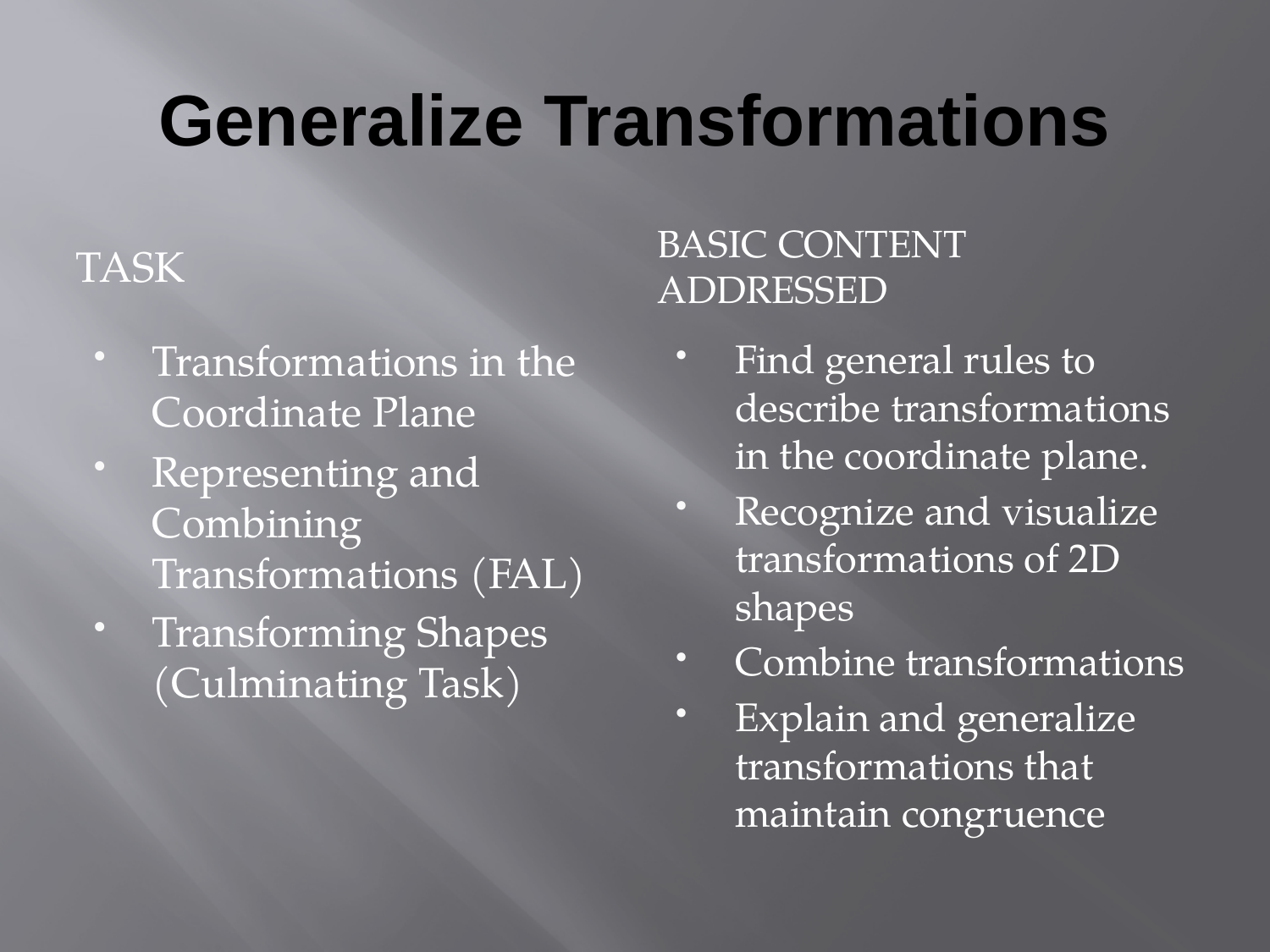

# Generalize Transformations
Task
Basic Content Addressed
Transformations in the Coordinate Plane
Representing and Combining Transformations (FAL)
Transforming Shapes (Culminating Task)
Find general rules to describe transformations in the coordinate plane.
Recognize and visualize transformations of 2D shapes
Combine transformations
Explain and generalize transformations that maintain congruence